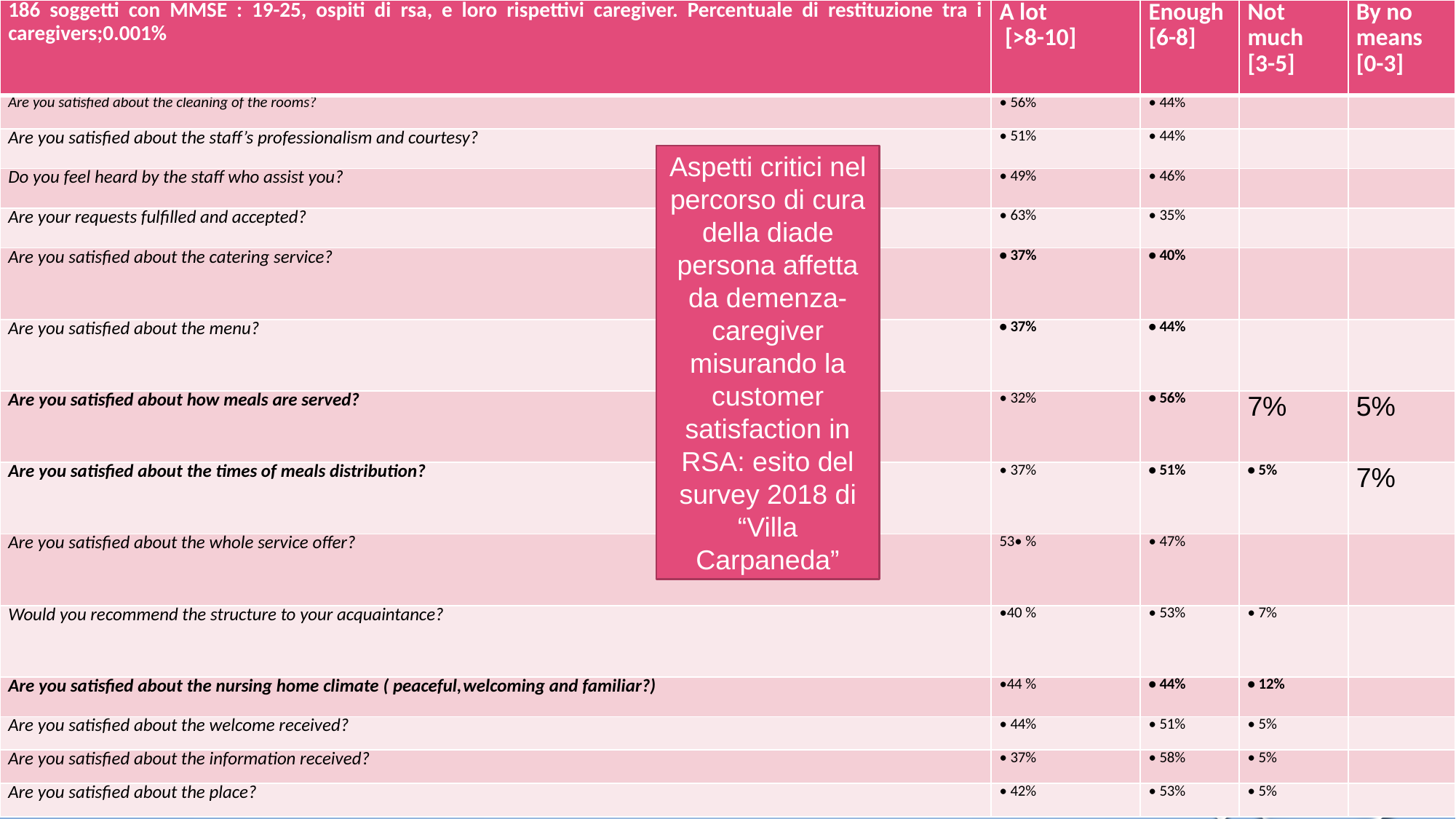

| 186 soggetti con MMSE : 19-25, ospiti di rsa, e loro rispettivi caregiver. Percentuale di restituzione tra i caregivers;0.001% | A lot [>8-10] | Enough [6-8] | Not much [3-5] | By no means [0-3] |
| --- | --- | --- | --- | --- |
| Are you satisfied about the cleaning of the rooms? | • 56% | • 44% |  |  |
| Are you satisfied about the staff’s professionalism and courtesy? | • 51% | • 44% |  |  |
| Do you feel heard by the staff who assist you? | • 49% | • 46% |  |  |
| Are your requests fulfilled and accepted? | • 63% | • 35% |  |  |
| Are you satisfied about the catering service? | • 37% | • 40% |  |  |
| Are you satisfied about the menu? | • 37% | • 44% |  |  |
| Are you satisfied about how meals are served? | • 32% | • 56% | 7% | 5% |
| Are you satisfied about the times of meals distribution? | • 37% | • 51% | • 5% | 7% |
| Are you satisfied about the whole service offer? | 53• % | • 47% |  |  |
| Would you recommend the structure to your acquaintance? | •40 % | • 53% | • 7% |  |
| Are you satisfied about the nursing home climate ( peaceful,welcoming and familiar?) | •44 % | • 44% | • 12% |  |
| Are you satisfied about the welcome received? | • 44% | • 51% | • 5% |  |
| Are you satisfied about the information received? | • 37% | • 58% | • 5% |  |
| Are you satisfied about the place? | • 42% | • 53% | • 5% |  |
Aspetti critici nel percorso di cura della diade persona affetta da demenza-caregiver misurando la customer satisfaction in RSA: esito del survey 2018 di “Villa Carpaneda”